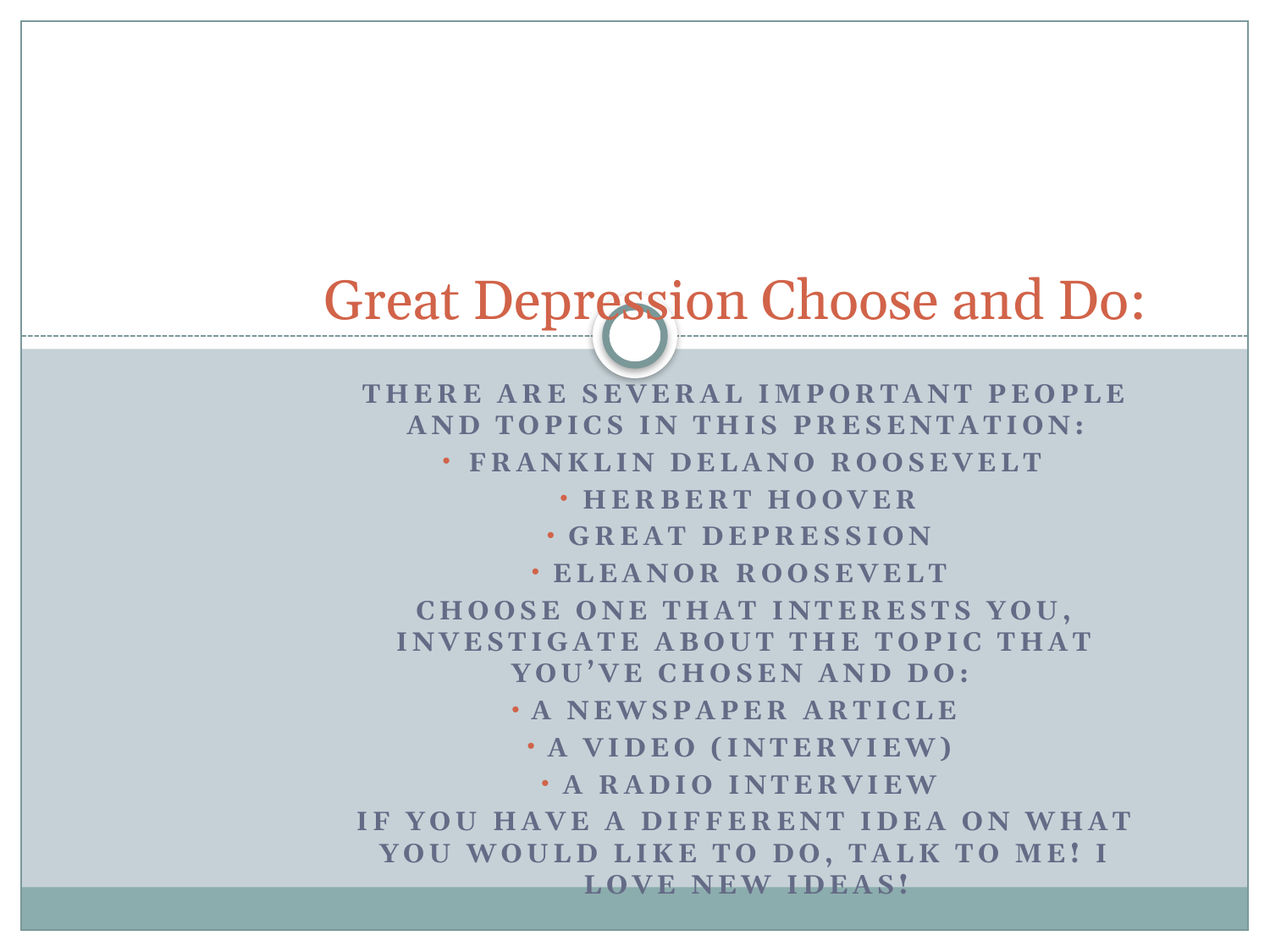

# Great Depression Choose and Do:
There are several important people and topics in this presentation:
 Franklin Delano Roosevelt
Herbert Hoover
Great Depression
Eleanor Roosevelt
Choose one that interests you, investigate about the topic that you’ve chosen and do:
A newspaper article
A video (interview)
A radio interview
If you have a different idea on what you would like to do, talk to me! I love new ideas!